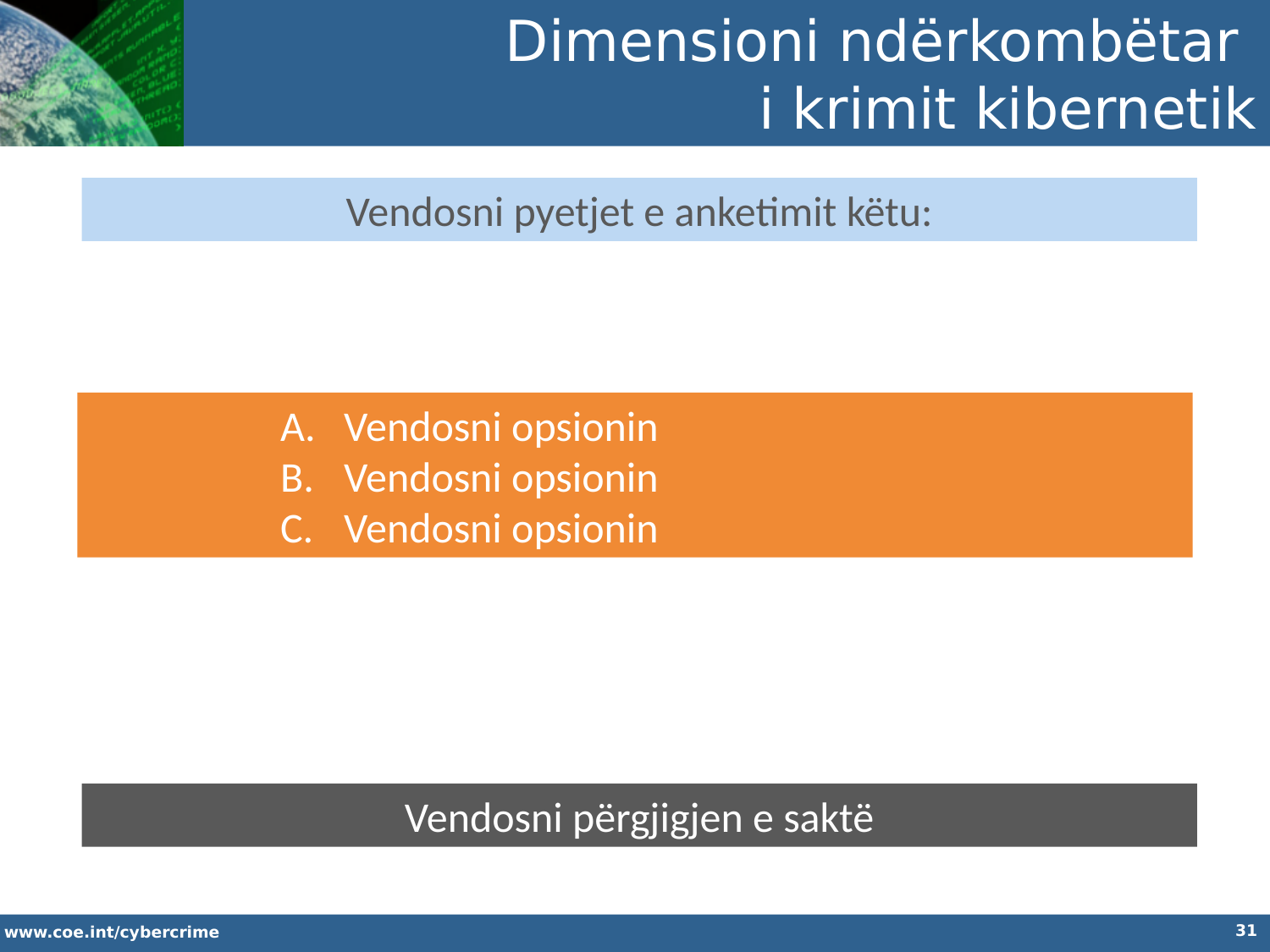

Dimensioni ndërkombëtar
i krimit kibernetik
Vendosni pyetjet e anketimit këtu:
Vendosni opsionin
Vendosni opsionin
Vendosni opsionin
Vendosni përgjigjen e saktë
31